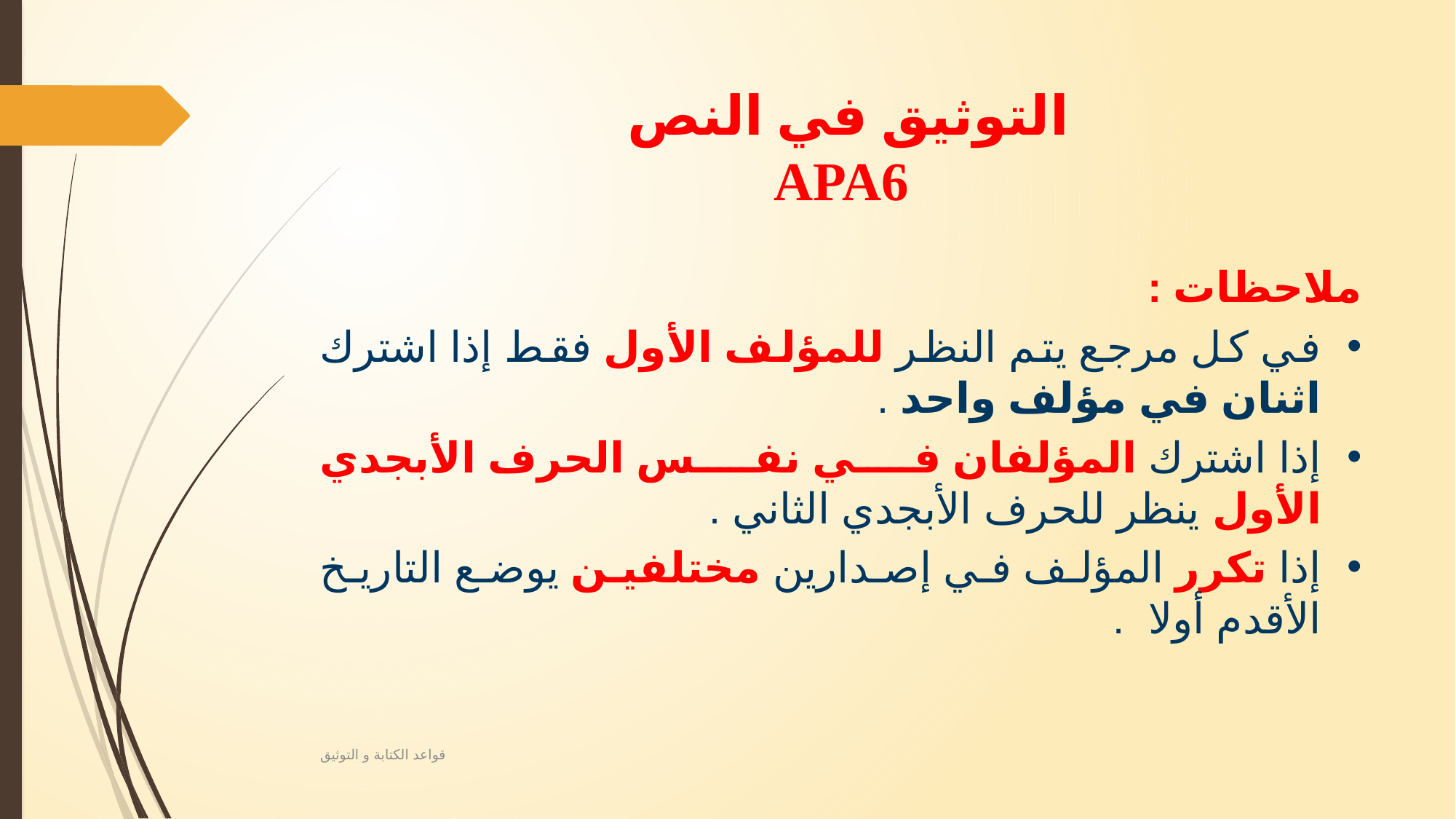

# التوثيق في النص APA6
ملاحظات :
في كل مرجع يتم النظر للمؤلف الأول فقط إذا اشترك اثنان في مؤلف واحد .
إذا اشترك المؤلفان في نفس الحرف الأبجدي الأول ينظر للحرف الأبجدي الثاني .
إذا تكرر المؤلف في إصدارين مختلفين يوضع التاريخ الأقدم أولا  .
قواعد الكتابة و التوثيق